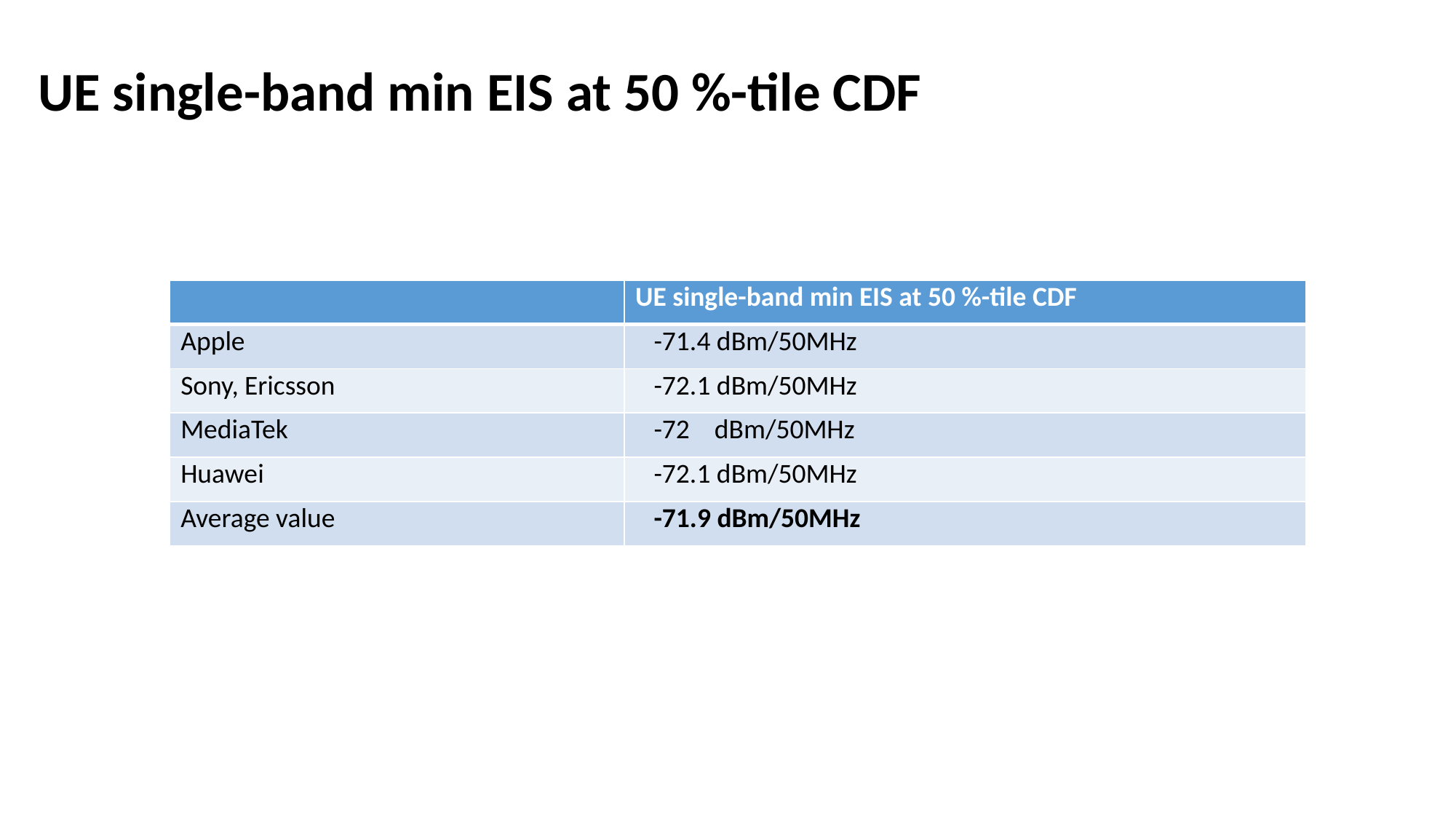

# UE single-band min EIS at 50 %-tile CDF
|  | UE single-band min EIS at 50 %-tile CDF |
| --- | --- |
| Apple | -71.4 dBm/50MHz |
| Sony, Ericsson | -72.1 dBm/50MHz |
| MediaTek | -72 dBm/50MHz |
| Huawei | -72.1 dBm/50MHz |
| Average value | -71.9 dBm/50MHz |